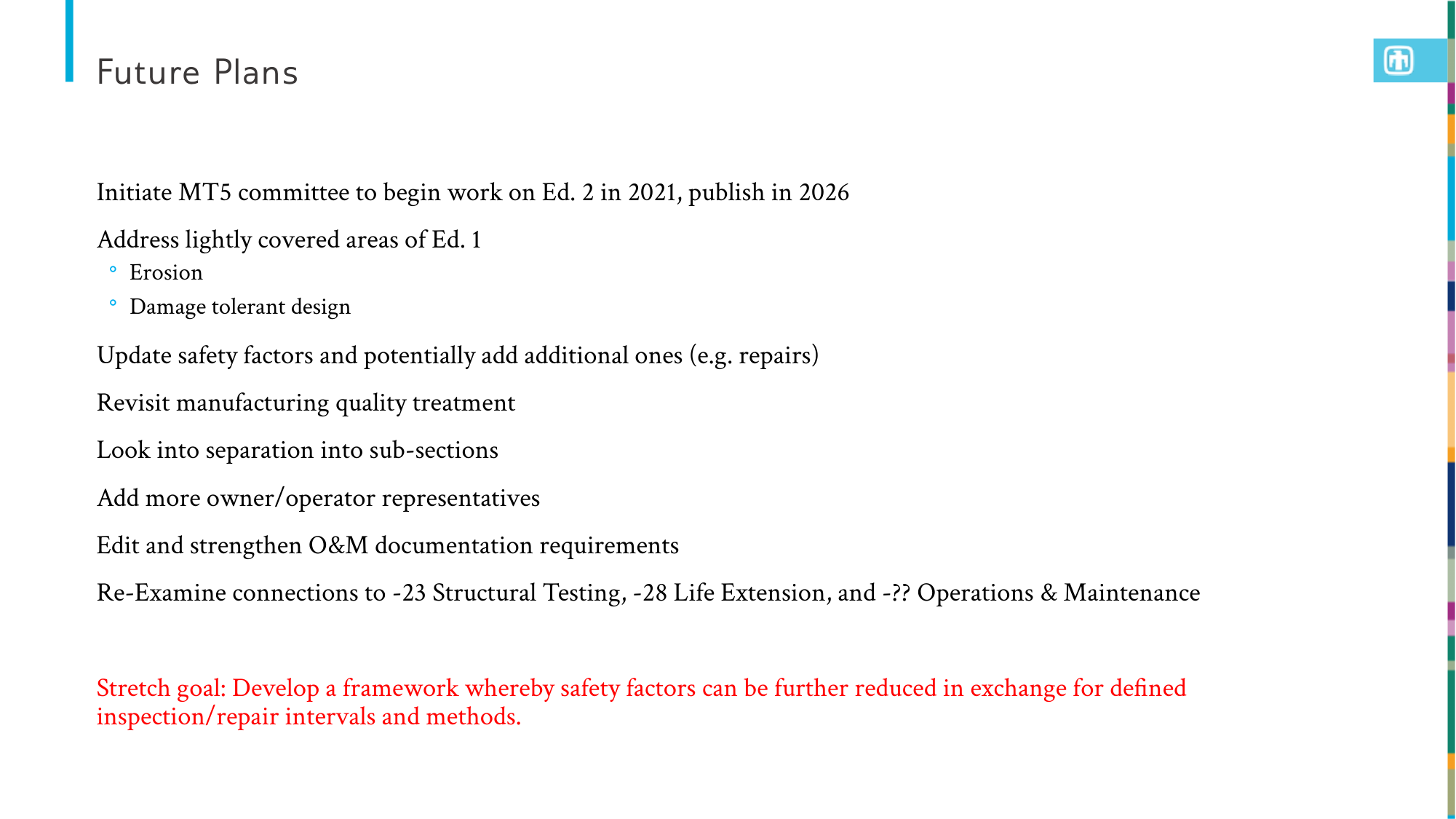

# Future Plans
Initiate MT5 committee to begin work on Ed. 2 in 2021, publish in 2026
Address lightly covered areas of Ed. 1
Erosion
Damage tolerant design
Update safety factors and potentially add additional ones (e.g. repairs)
Revisit manufacturing quality treatment
Look into separation into sub-sections
Add more owner/operator representatives
Edit and strengthen O&M documentation requirements
Re-Examine connections to -23 Structural Testing, -28 Life Extension, and -?? Operations & Maintenance

Stretch goal: Develop a framework whereby safety factors can be further reduced in exchange for defined inspection/repair intervals and methods.